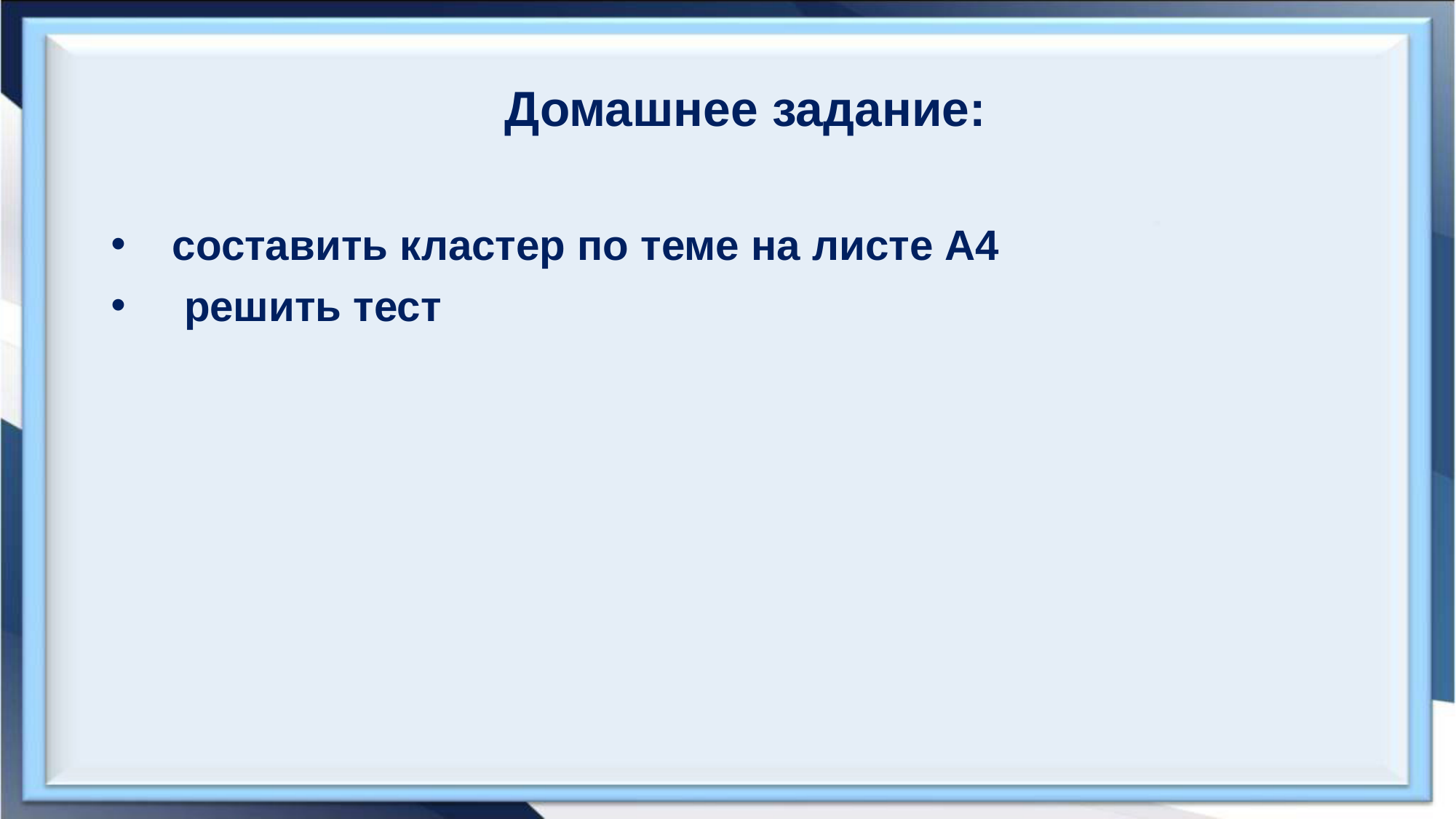

# Домашнее задание:
составить кластер по теме на листе А4
 решить тест